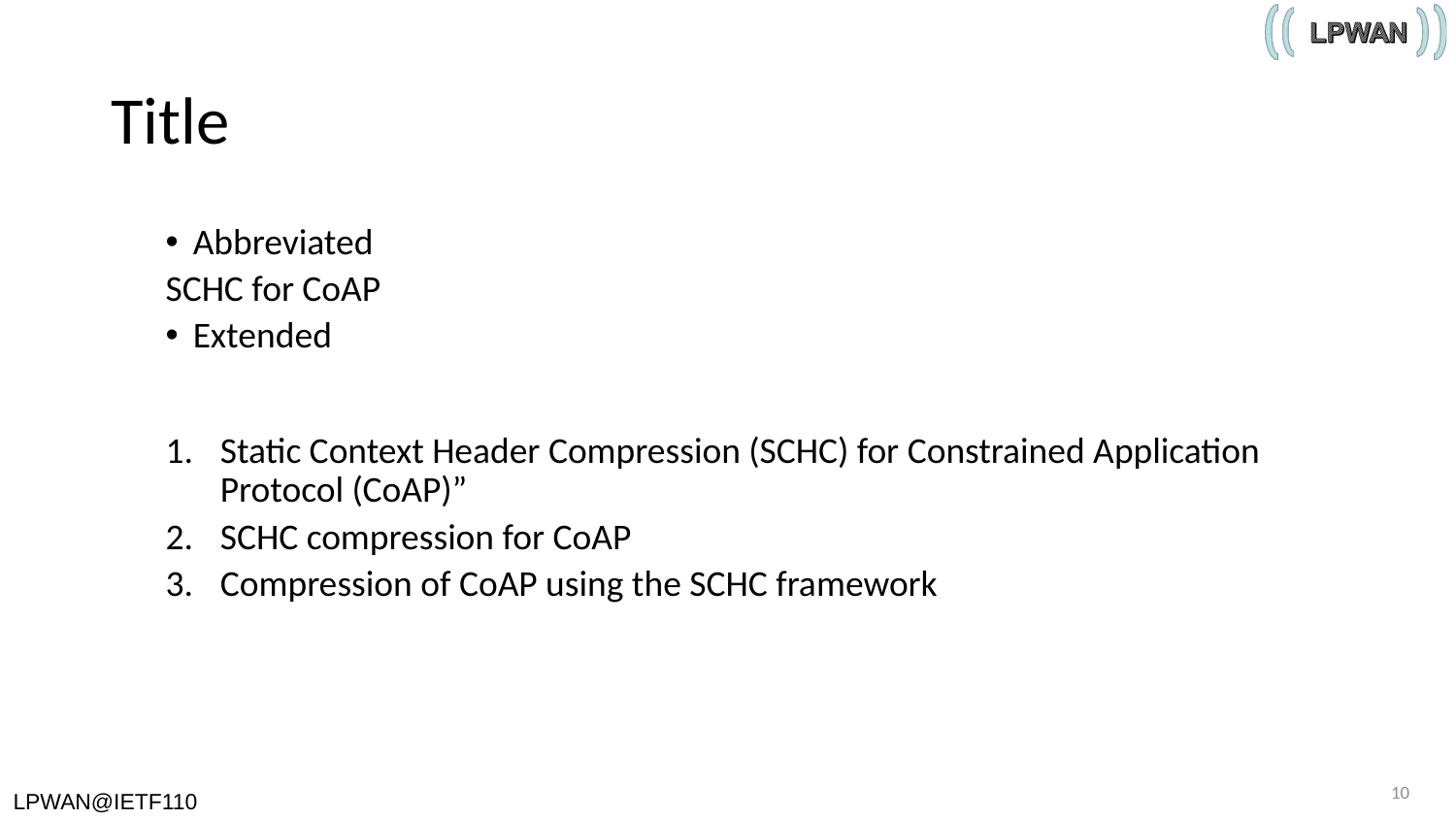

# Title
Abbreviated
SCHC for CoAP
Extended

Static Context Header Compression (SCHC) for Constrained Application Protocol (CoAP)”
SCHC compression for CoAP
Compression of CoAP using the SCHC framework

10